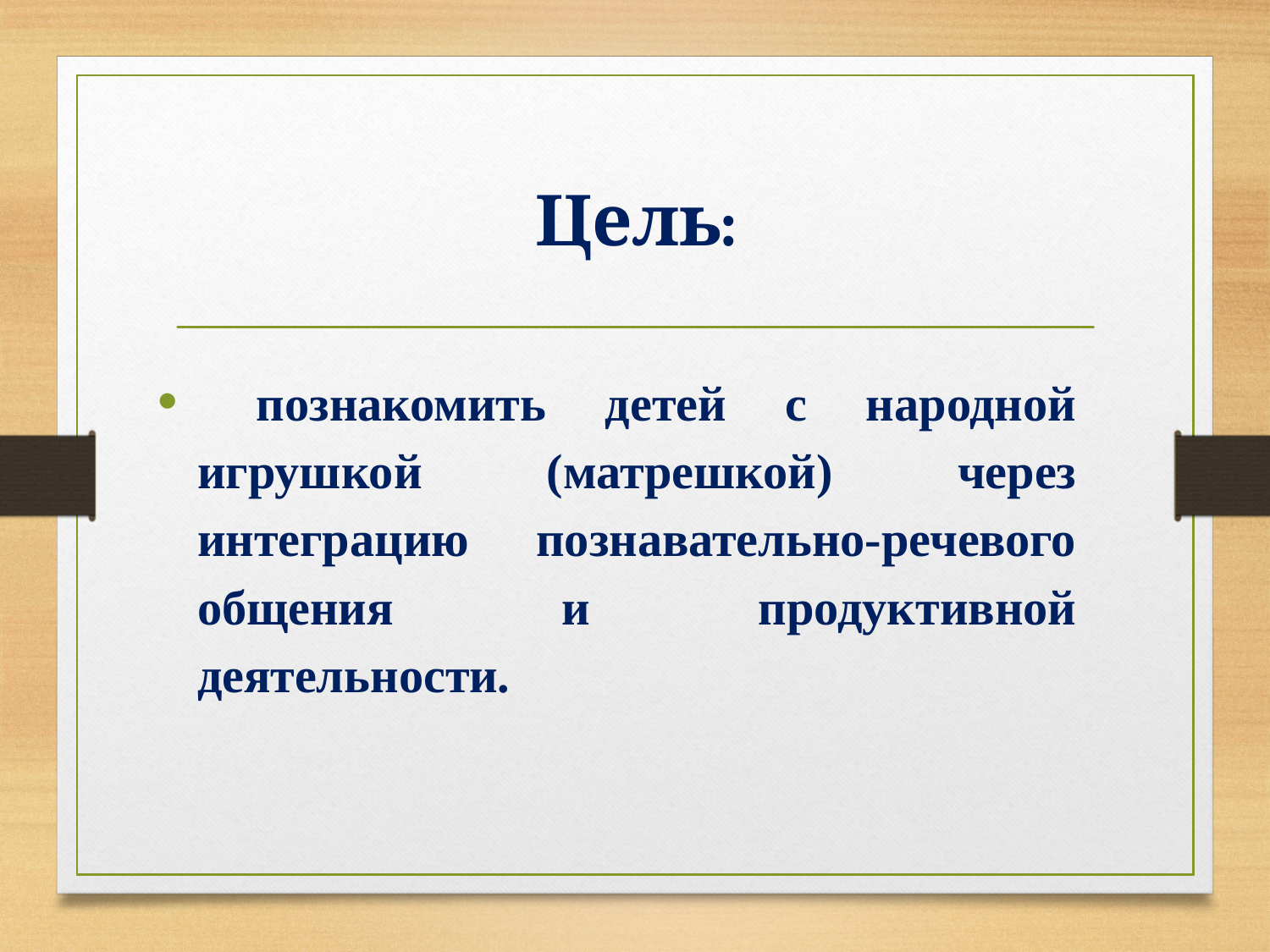

# Цель:
 познакомить детей с народной игрушкой (матрешкой) через интеграцию познавательно-речевого общения и продуктивной деятельности.